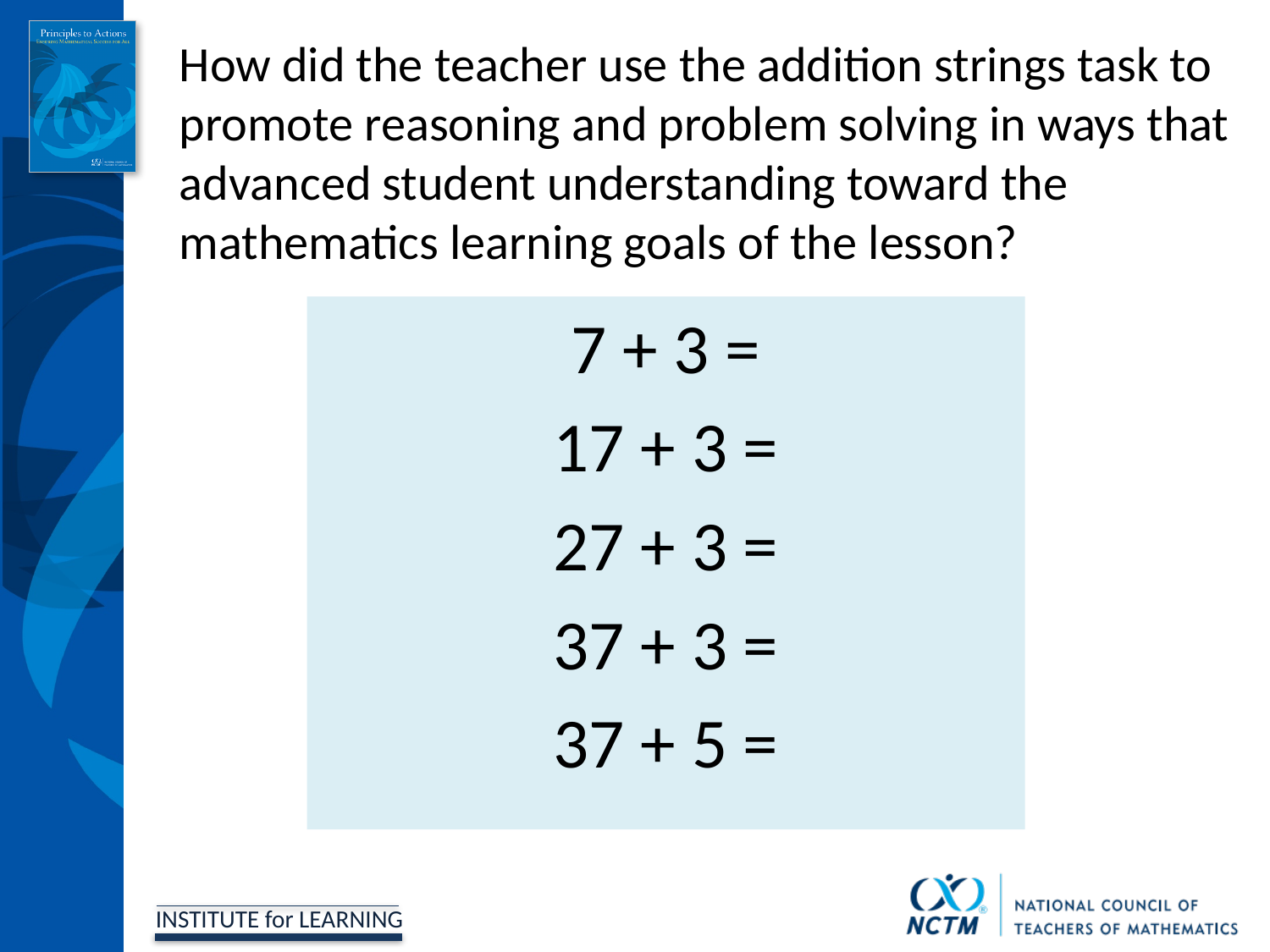

How did the teacher use the addition strings task to promote reasoning and problem solving in ways that advanced student understanding toward the mathematics learning goals of the lesson?
7 + 3 =
17 + 3 =
27 + 3 =
37 + 3 =
37 + 5 =